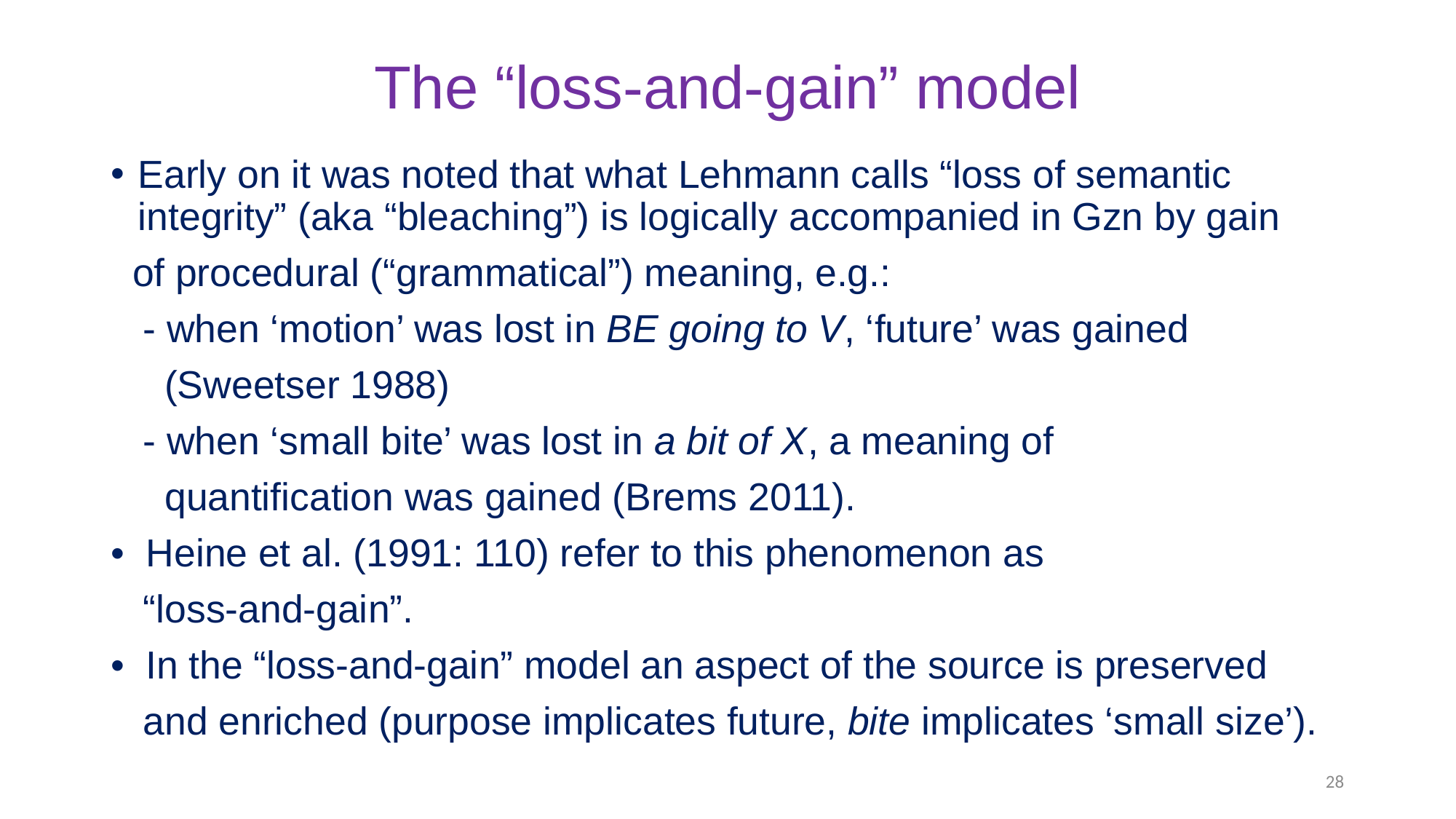

# The “loss-and-gain” model
Early on it was noted that what Lehmann calls “loss of semantic integrity” (aka “bleaching”) is logically accompanied in Gzn by gain
  of procedural (“grammatical”) meaning, e.g.:
   - when ‘motion’ was lost in BE going to V, ‘future’ was gained
     (Sweetser 1988)
   - when ‘small bite’ was lost in a bit of X, a meaning of
     quantification was gained (Brems 2011).
•  Heine et al. (1991: 110) refer to this phenomenon as
   “loss-and-gain”.
•  In the “loss-and-gain” model an aspect of the source is preserved
   and enriched (purpose implicates future, bite implicates ‘small size’).
28